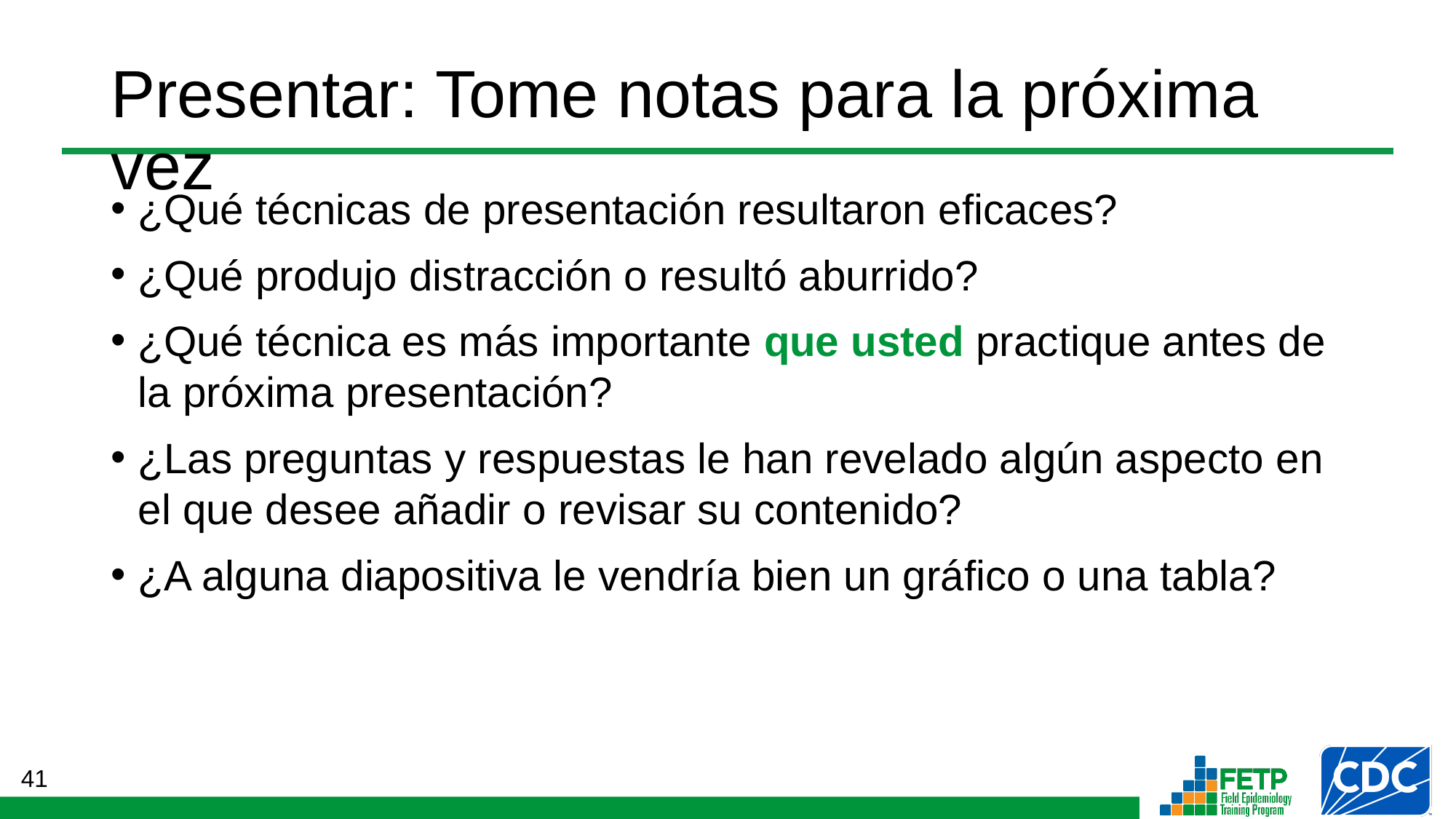

# Presentar: Tome notas para la próxima vez
¿Qué técnicas de presentación resultaron eficaces?
¿Qué produjo distracción o resultó aburrido?
¿Qué técnica es más importante que usted practique antes de la próxima presentación?
¿Las preguntas y respuestas le han revelado algún aspecto en el que desee añadir o revisar su contenido?
¿A alguna diapositiva le vendría bien un gráfico o una tabla?